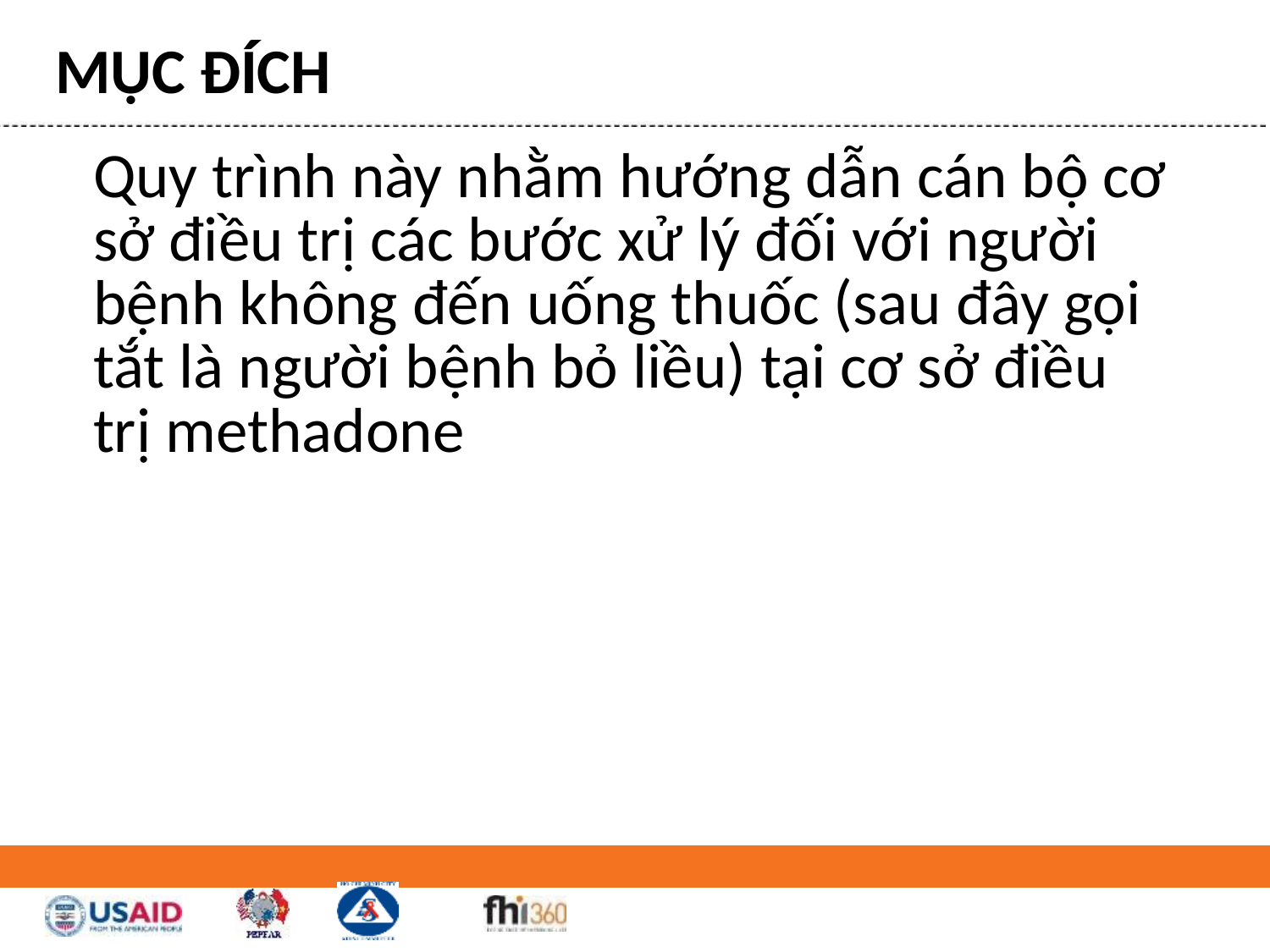

# MỤC ĐÍCH
Quy trình này nhằm hướng dẫn cán bộ cơ sở điều trị các bước xử lý đối với người bệnh không đến uống thuốc (sau đây gọi tắt là người bệnh bỏ liều) tại cơ sở điều trị methadone